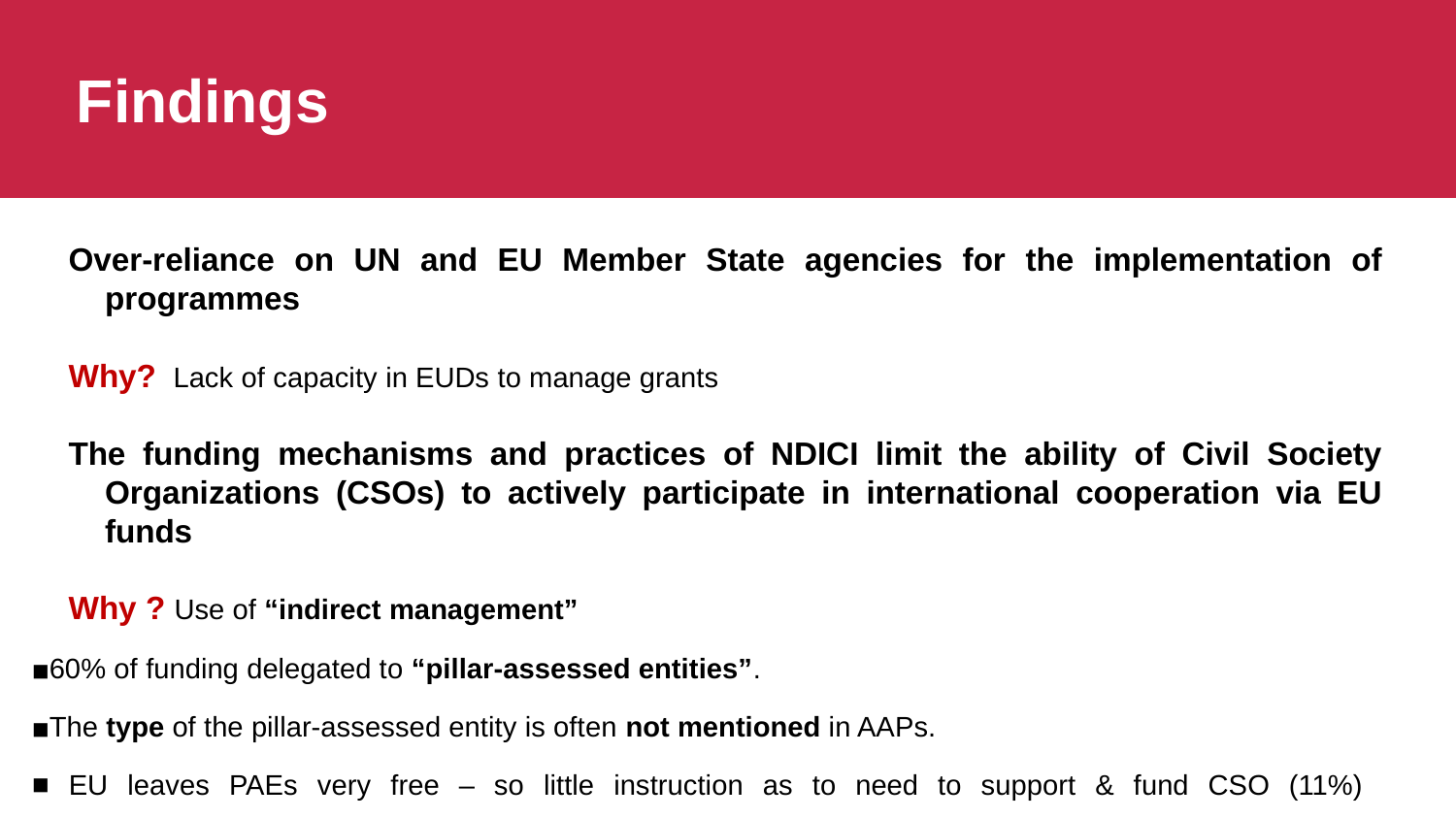

Findings
Findings

Over-reliance on UN and EU Member State agencies for the implementation of programmes

Why?  Lack of capacity in EUDs to manage grants

The funding mechanisms and practices of NDICI limit the ability of Civil Society Organizations (CSOs) to actively participate in international cooperation via EU funds

Why ? Use of “indirect management”
60% of funding delegated to “pillar-assessed entities”.
The type of the pillar-assessed entity is often not mentioned in AAPs.
 EU leaves PAEs very free – so little instruction as to need to support & fund CSO (11%)